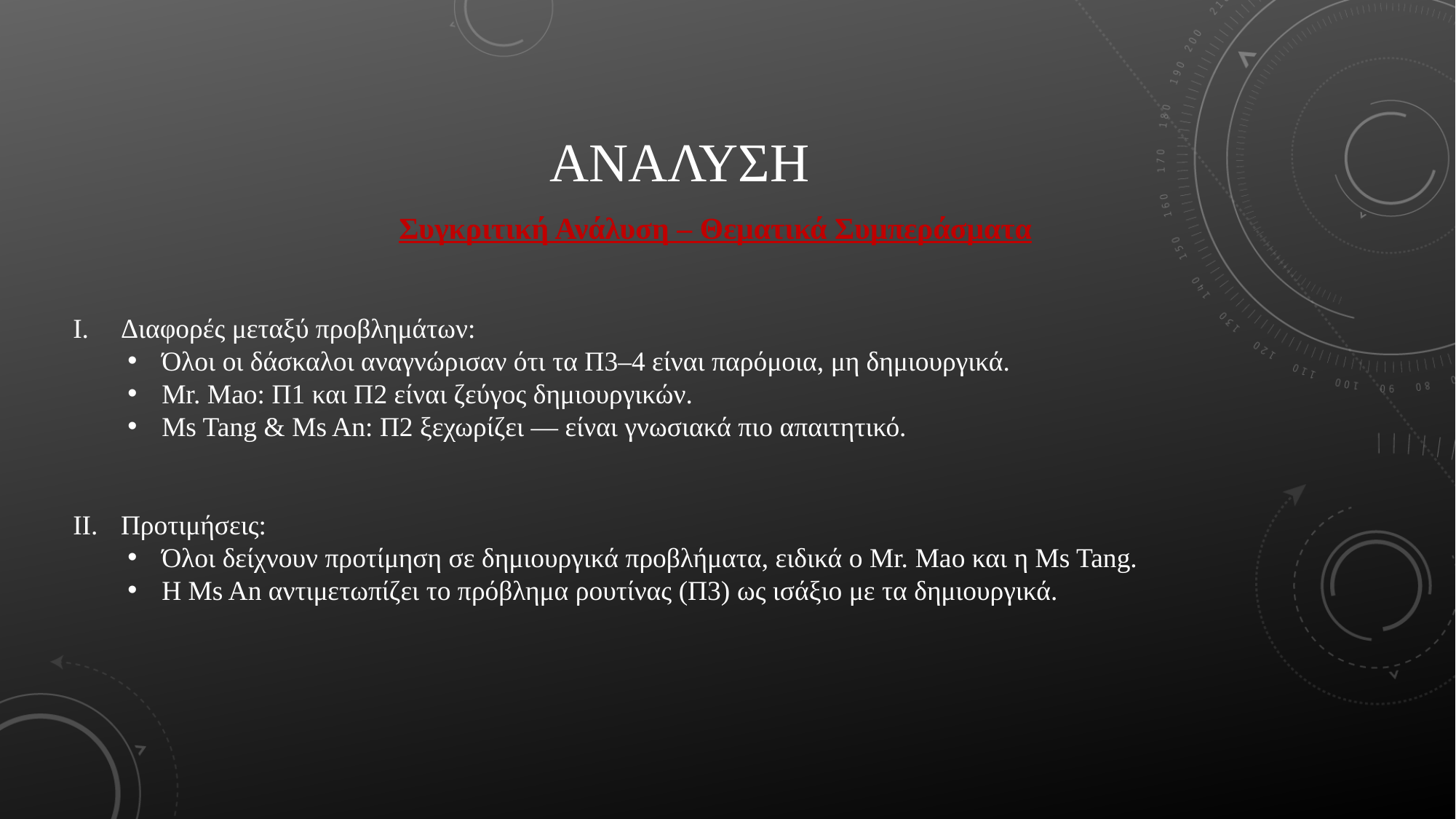

# ΑνΑλυση
Συγκριτική Ανάλυση – Θεματικά Συμπεράσματα

Διαφορές μεταξύ προβλημάτων:
Όλοι οι δάσκαλοι αναγνώρισαν ότι τα Π3–4 είναι παρόμοια, μη δημιουργικά.
Mr. Mao: Π1 και Π2 είναι ζεύγος δημιουργικών.
Ms Tang & Ms An: Π2 ξεχωρίζει — είναι γνωσιακά πιο απαιτητικό.

Προτιμήσεις:
Όλοι δείχνουν προτίμηση σε δημιουργικά προβλήματα, ειδικά ο Mr. Mao και η Ms Tang.
Η Ms An αντιμετωπίζει το πρόβλημα ρουτίνας (Π3) ως ισάξιο με τα δημιουργικά.